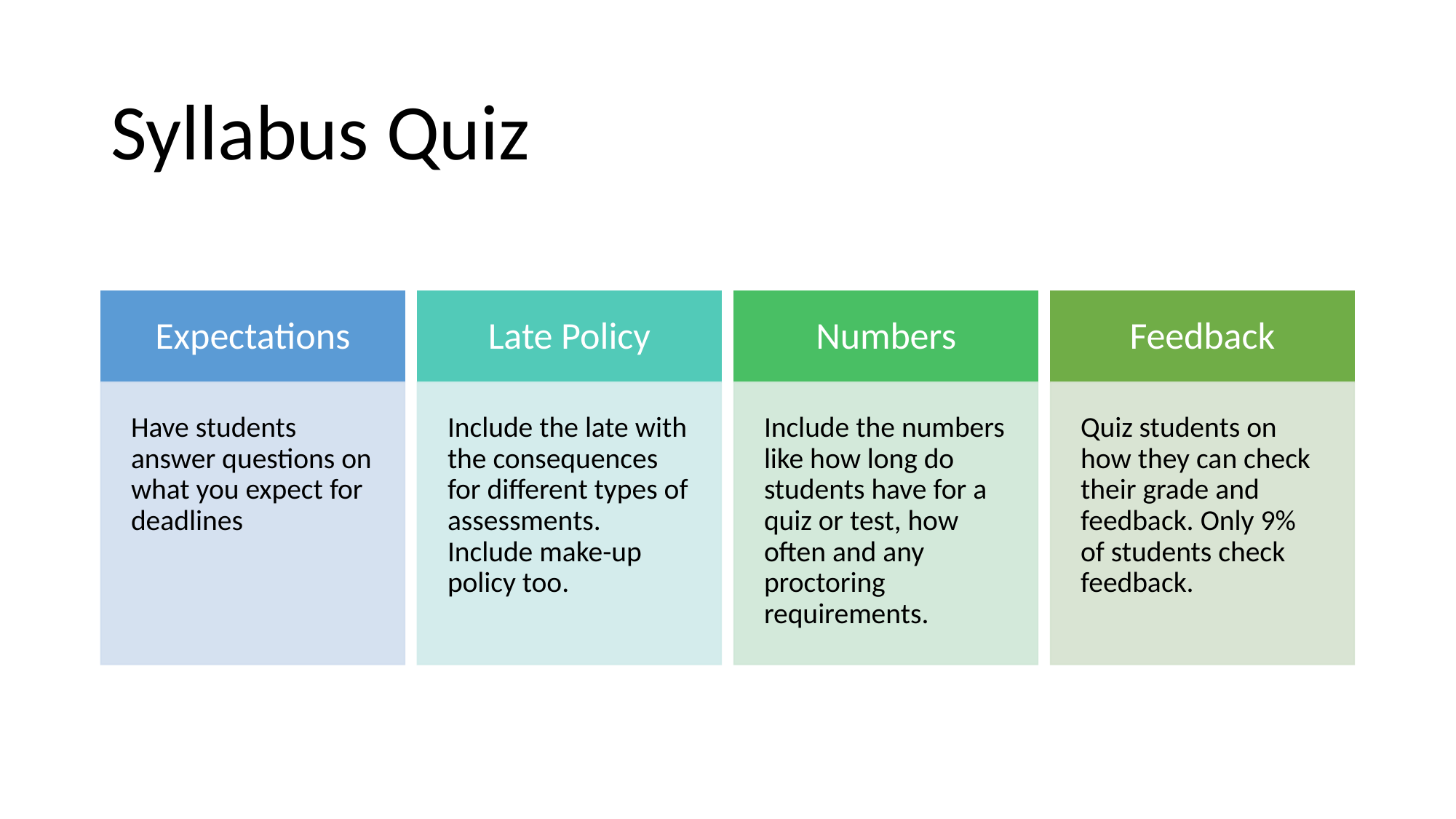

# Syllabus Quiz
Expectations
Have students answer questions on what you expect for deadlines
Late Policy
Include the late with the consequences for different types of assessments. Include make-up policy too.
Numbers
Include the numbers like how long do students have for a quiz or test, how often and any proctoring requirements.
Feedback
Quiz students on how they can check their grade and feedback. Only 9% of students check feedback.